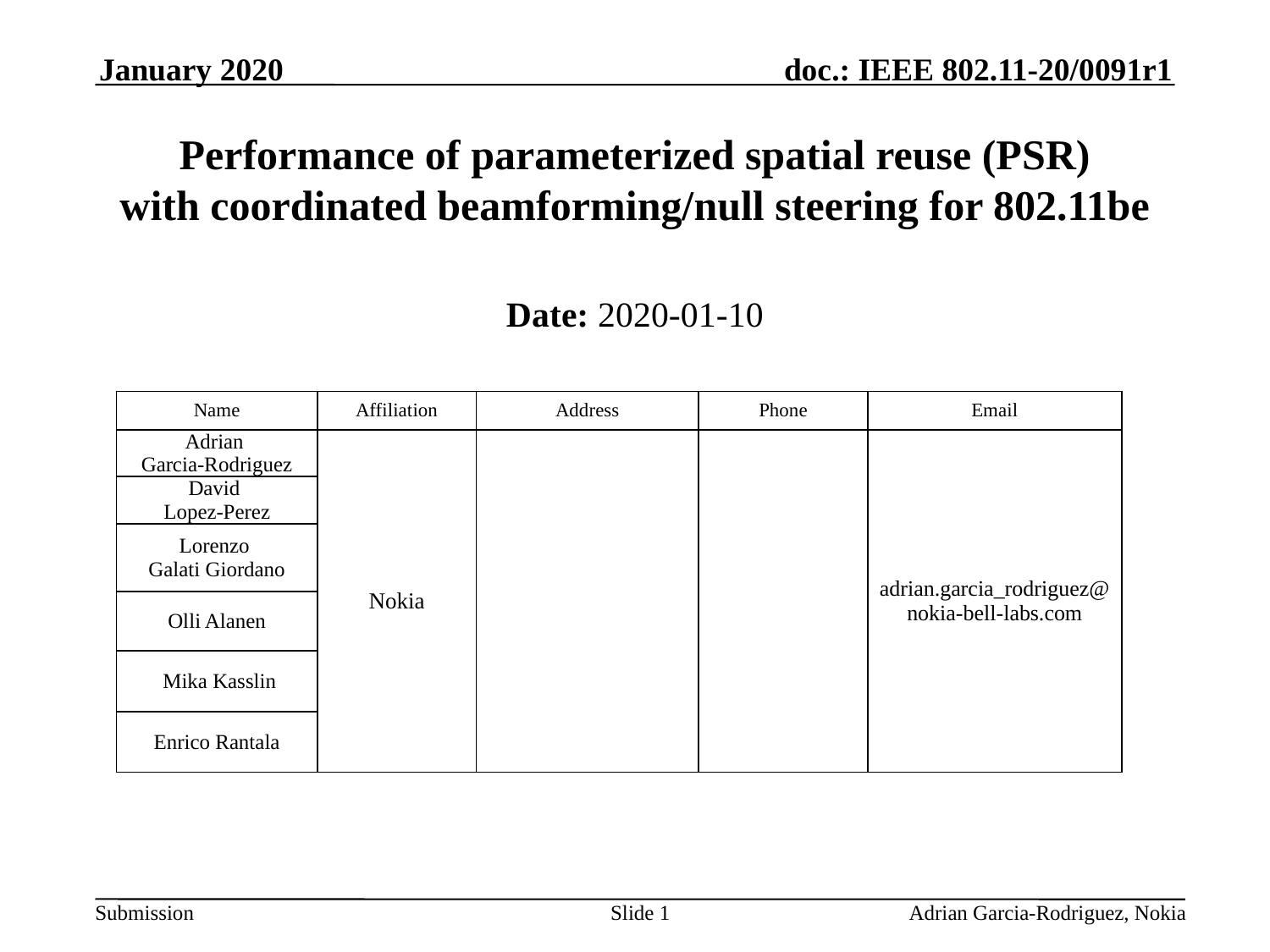

January 2020
# Performance of parameterized spatial reuse (PSR) with coordinated beamforming/null steering for 802.11be
Date: 2020-01-10
Authors:
| Name | Affiliation | Address | Phone | Email |
| --- | --- | --- | --- | --- |
| Adrian Garcia-Rodriguez | Nokia |  |  | adrian.garcia\_rodriguez@nokia-bell-labs.com |
| David Lopez-Perez |  |  |  |  |
| Lorenzo Galati Giordano |  |  |  |  |
| Olli Alanen |  |  |  |  |
| Mika Kasslin |  |  |  |  |
| Enrico Rantala |  |  |  |  |
Slide 1
Adrian Garcia-Rodriguez, Nokia